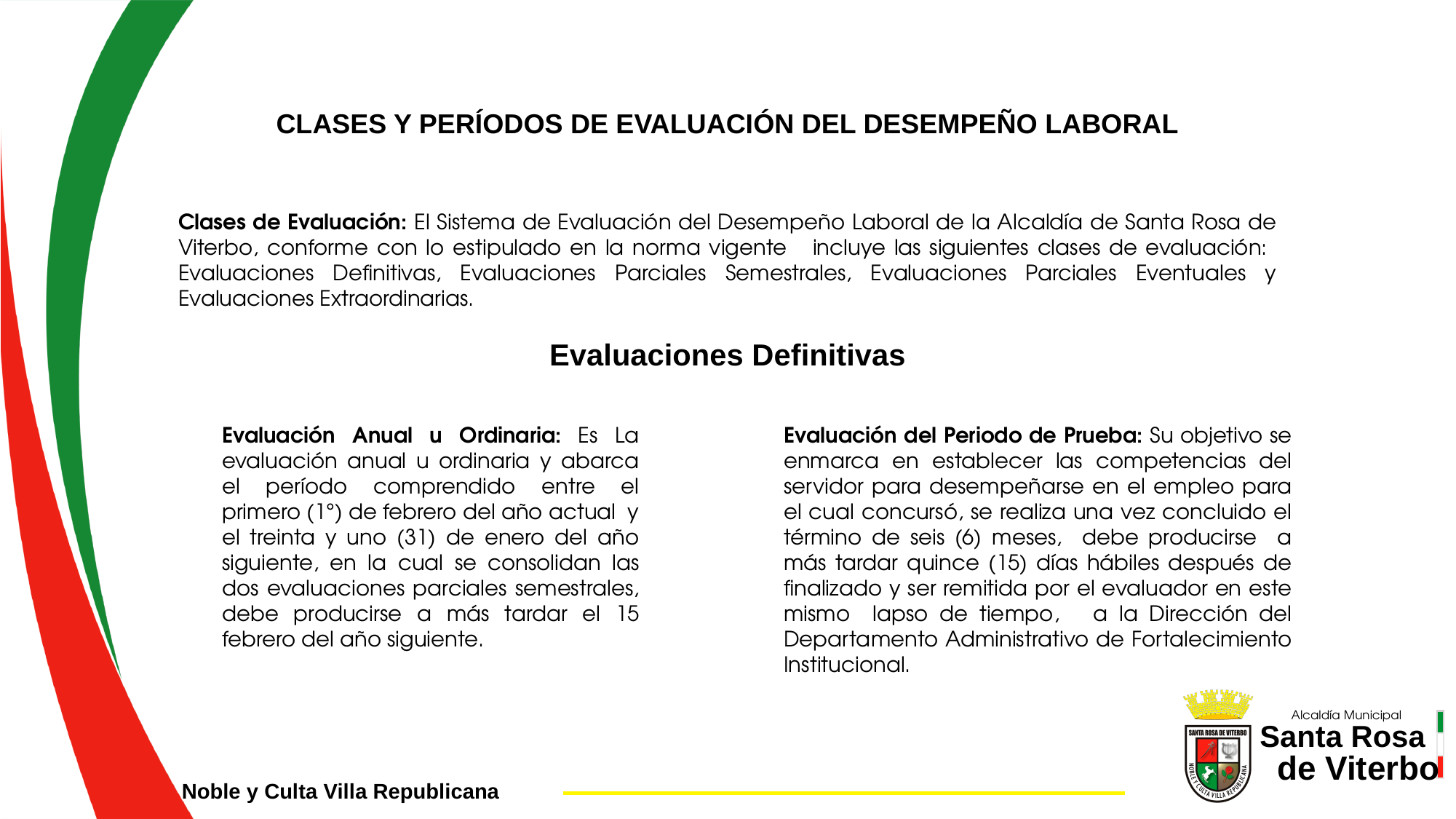

CLASES Y PERÍODOS DE EVALUACIÓN DEL DESEMPEÑO LABORAL
Clases de Evaluación: El Sistema de Evaluación del Desempeño Laboral de la Alcaldía de Santa Rosa de Viterbo, conforme con lo estipulado en la norma vigente   incluye las siguientes clases de evaluación:  Evaluaciones Definitivas, Evaluaciones Parciales Semestrales, Evaluaciones Parciales Eventuales y Evaluaciones Extraordinarias.
Evaluaciones Definitivas
Evaluación del Periodo de Prueba: Su objetivo se enmarca en establecer las competencias del servidor para desempeñarse en el empleo para el cual concursó, se realiza una vez concluido el término de seis (6) meses,  debe producirse  a más tardar quince (15) días hábiles después de finalizado y ser remitida por el evaluador en este mismo  lapso de tiempo,   a la Dirección del Departamento Administrativo de Fortalecimiento Institucional.
Evaluación Anual u Ordinaria: Es La evaluación anual u ordinaria y abarca el período comprendido entre el primero (1°) de febrero del año actual  y el treinta y uno (31) de enero del año siguiente, en la cual se consolidan las dos evaluaciones parciales semestrales, debe producirse a más tardar el 15 febrero del año siguiente.